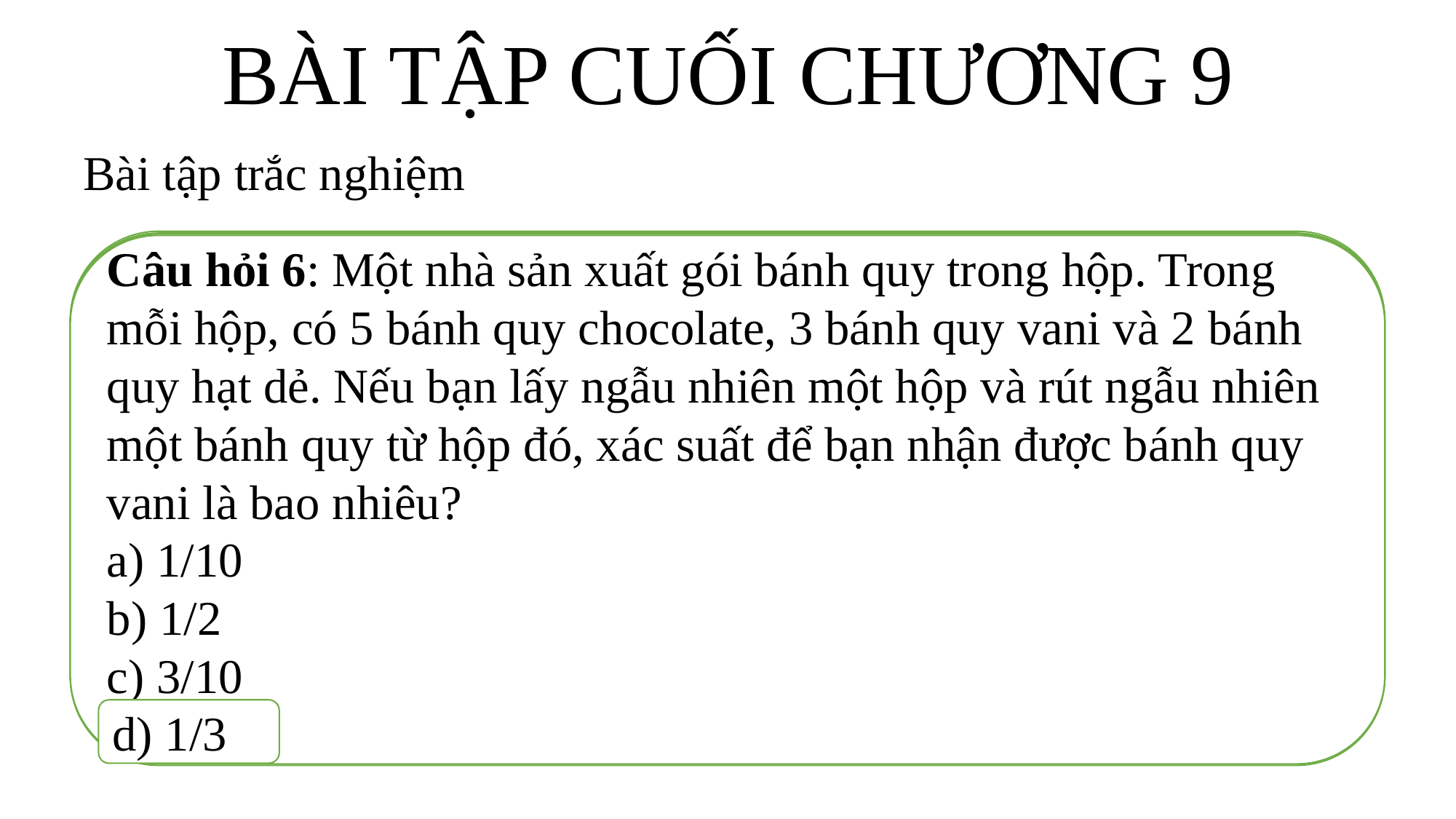

# BÀI TẬP CUỐI CHƯƠNG 9
Bài tập trắc nghiệm
Câu hỏi 1: Nếu bạn ném một xúc xắc thông thường 50 lần và kết quả là 10 lần ra mặt 6, xác suất để nhận được mặt 6 là bao nhiêu phần trăm?
a) 10%
b) 20%
c) 30%
d) 40%

Câu hỏi 2: Trong một bộ bài chơi, nếu bạn rút ngẫu nhiên một lá bài, xác suất để lá bài đó là một quân bài con rồng (J, Q, K) là bao nhiêu?
a) 1/13
b) 3/13
c) 4/13
d) 1/4
Câu hỏi 5: Một vòng quay có 10 ngăn, trong đó 4 ngăn màu đỏ, 3 ngăn màu xanh và 3 ngăn màu vàng. Nếu bạn quay vòng quay này một lần, xác suất để dừng ở ngăn màu đỏ là bao nhiêu?
a) 1/10
b) 2/5
c) 2/3
d) 4/10

Câu hỏi 3: Một hộp chứa 10 quả bóng, trong đó có 3 quả bóng màu đỏ và 7 quả bóng màu xanh. Nếu bạn rút ngẫu nhiên một quả bóng từ hộp mà không nhìn vào, xác suất để bạn nhận được quả bóng màu đỏ là bao nhiêu?
a) 1/10
b) 3/10
c) 1/3
d) 7/10

Câu hỏi 6: Một nhà sản xuất gói bánh quy trong hộp. Trong mỗi hộp, có 5 bánh quy chocolate, 3 bánh quy vani và 2 bánh quy hạt dẻ. Nếu bạn lấy ngẫu nhiên một hộp và rút ngẫu nhiên một bánh quy từ hộp đó, xác suất để bạn nhận được bánh quy vani là bao nhiêu?
a) 1/10
b) 1/2
c) 3/10
d) 1/3
Câu hỏi 4: Một con xúc sắc bất thường có 8 mặt với các số từ 1 đến 8. Nếu bạn ném con xúc sắc này một lần, xác suất để nhận được số chẵn là bao nhiêu?
a) 1/2
b) 3/8
c) 1/4
d) 1/8
b) 20%

b) 2/5
b) 3/10
b) 3/8
c) 4/13
d) 1/3